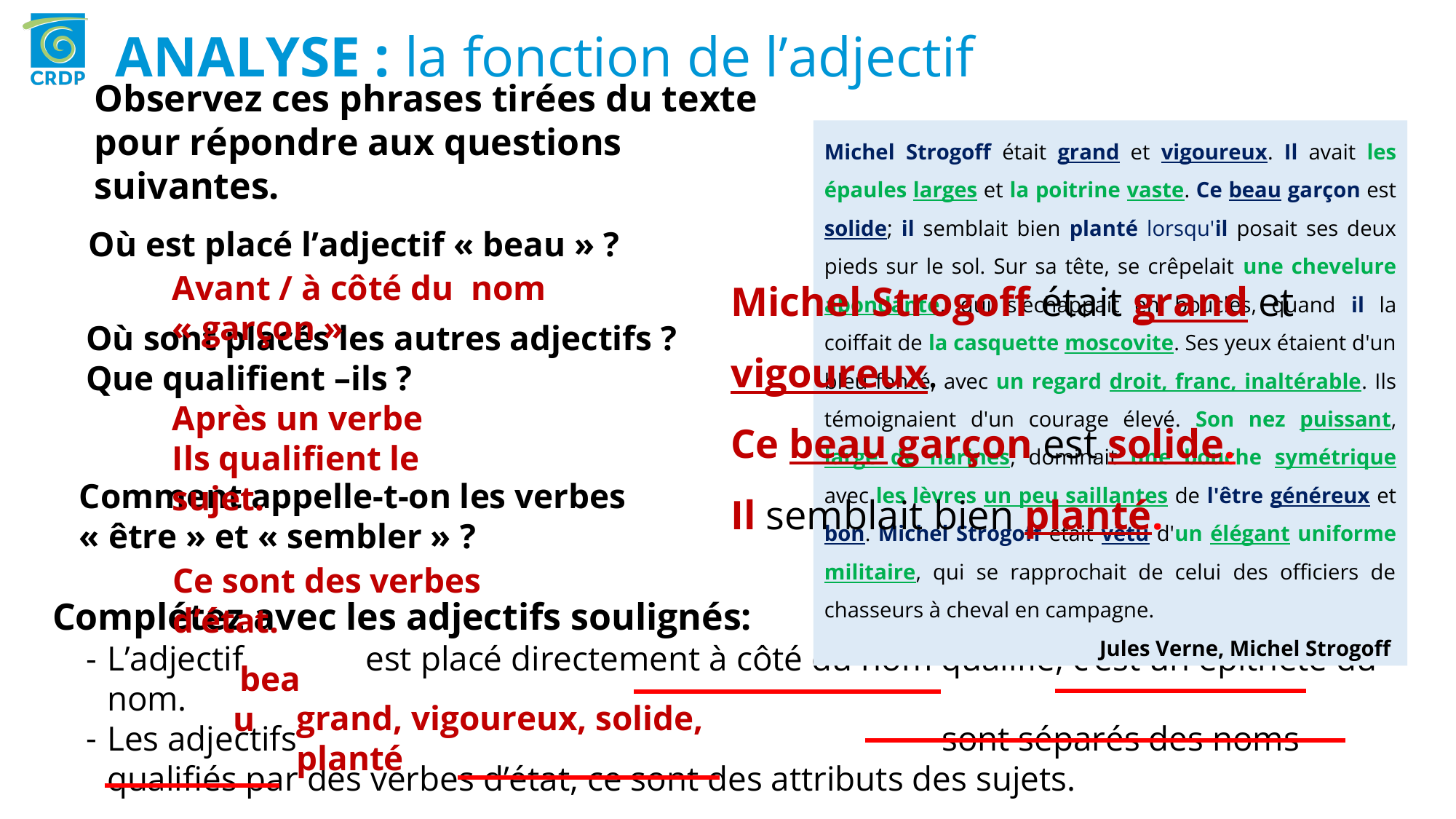

ANALYSE : la fonction de l’adjectif
Observez ces phrases tirées du texte pour répondre aux questions suivantes.
Michel Strogoff était grand et vigoureux. Il avait les épaules larges et la poitrine vaste. Ce beau garçon est solide; il semblait bien planté lorsqu'il posait ses deux pieds sur le sol. Sur sa tête, se crêpelait une chevelure abondante, qui s'échappait en boucles, quand il la coiffait de la casquette moscovite. Ses yeux étaient d'un bleu foncé, avec un regard droit, franc, inaltérable. Ils témoignaient d'un courage élevé. Son nez puissant, large de narines, dominait une bouche symétrique avec les lèvres un peu saillantes de l'être généreux et bon. Michel Strogoff était vêtu d'un élégant uniforme militaire, qui se rapprochait de celui des officiers de chasseurs à cheval en campagne.
Jules Verne, Michel Strogoff
Où est placé l’adjectif « beau » ?
Michel Strogoff était grand et vigoureux.
Ce beau garçon est solide.
Il semblait bien planté.
Avant / à côté du  nom « garçon »
Où sont placés les autres adjectifs ?
Que qualifient –ils ?
Après un verbe
Ils qualifient le sujet.
Comment appelle-t-on les verbes « être » et « sembler » ?
Ce sont des verbes d’état.
Complétez avec les adjectifs soulignés:
L’adjectif              est placé directement à côté du nom qualifié, c’est un épithète du nom.
Les adjectifs                                                                          sont séparés des noms qualifiés par des verbes d’état, ce sont des attributs des sujets.
 beau
grand, vigoureux, solide, planté